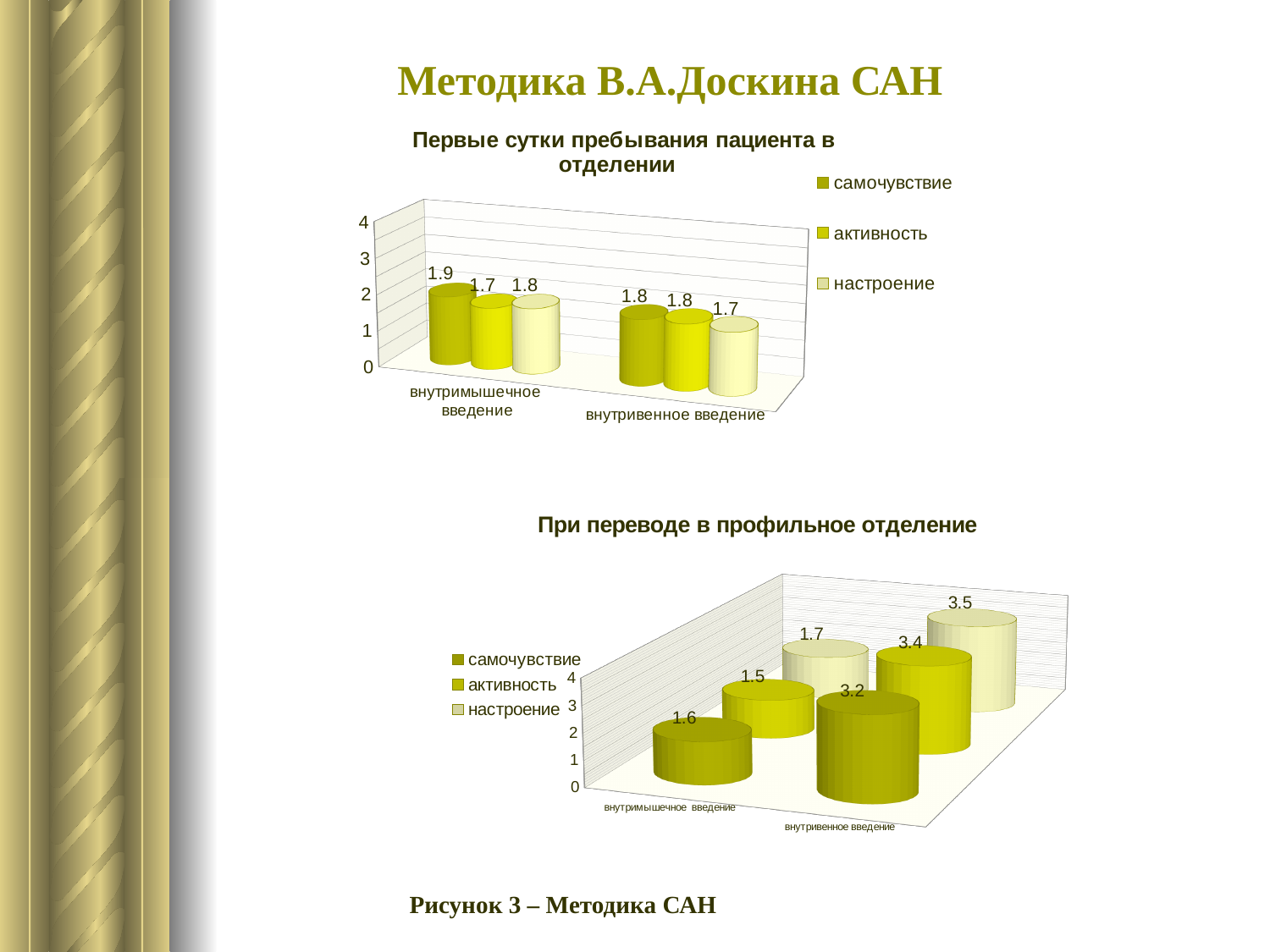

Методика В.А.Доскина САН

[unsupported chart]

[unsupported chart]

Рисунок 3 – Методика САН